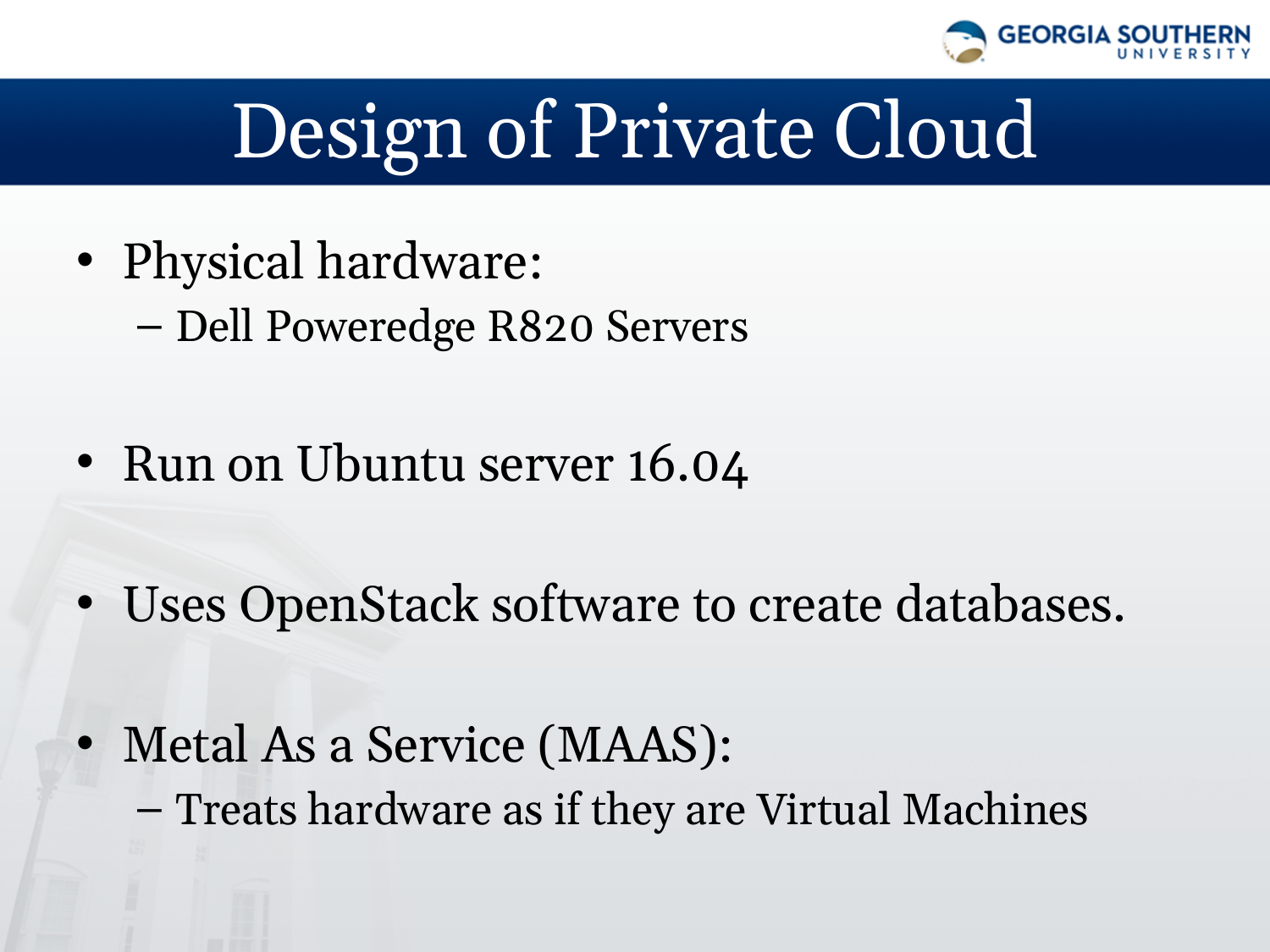

# Design of Private Cloud
Physical hardware:
Dell Poweredge R820 Servers

Run on Ubuntu server 16.04

Uses OpenStack software to create databases.

Metal As a Service (MAAS):
Treats hardware as if they are Virtual Machines